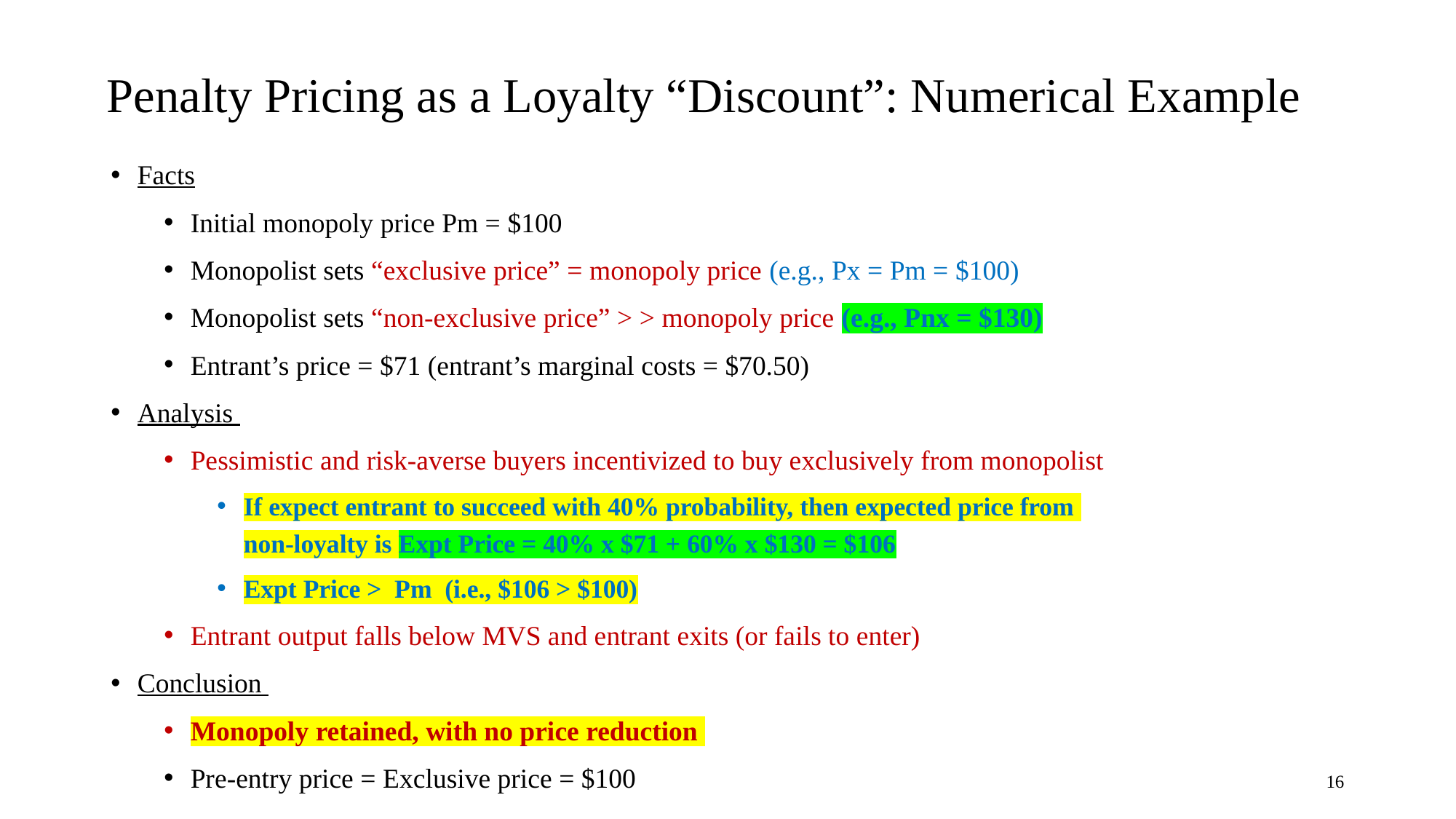

# Penalty Pricing as a Loyalty “Discount”: Numerical Example
Facts
Initial monopoly price Pm = $100
Monopolist sets “exclusive price” = monopoly price (e.g., Px = Pm = $100)
Monopolist sets “non-exclusive price” > > monopoly price (e.g., Pnx = $130)
Entrant’s price = $71 (entrant’s marginal costs = $70.50)
Analysis
Pessimistic and risk-averse buyers incentivized to buy exclusively from monopolist
If expect entrant to succeed with 40% probability, then expected price from
non-loyalty is Expt Price = 40% x $71 + 60% x $130 = $106
Expt Price >  Pm  (i.e., $106 > $100)
Entrant output falls below MVS and entrant exits (or fails to enter)
Conclusion
Monopoly retained, with no price reduction
Pre-entry price = Exclusive price = $100

16